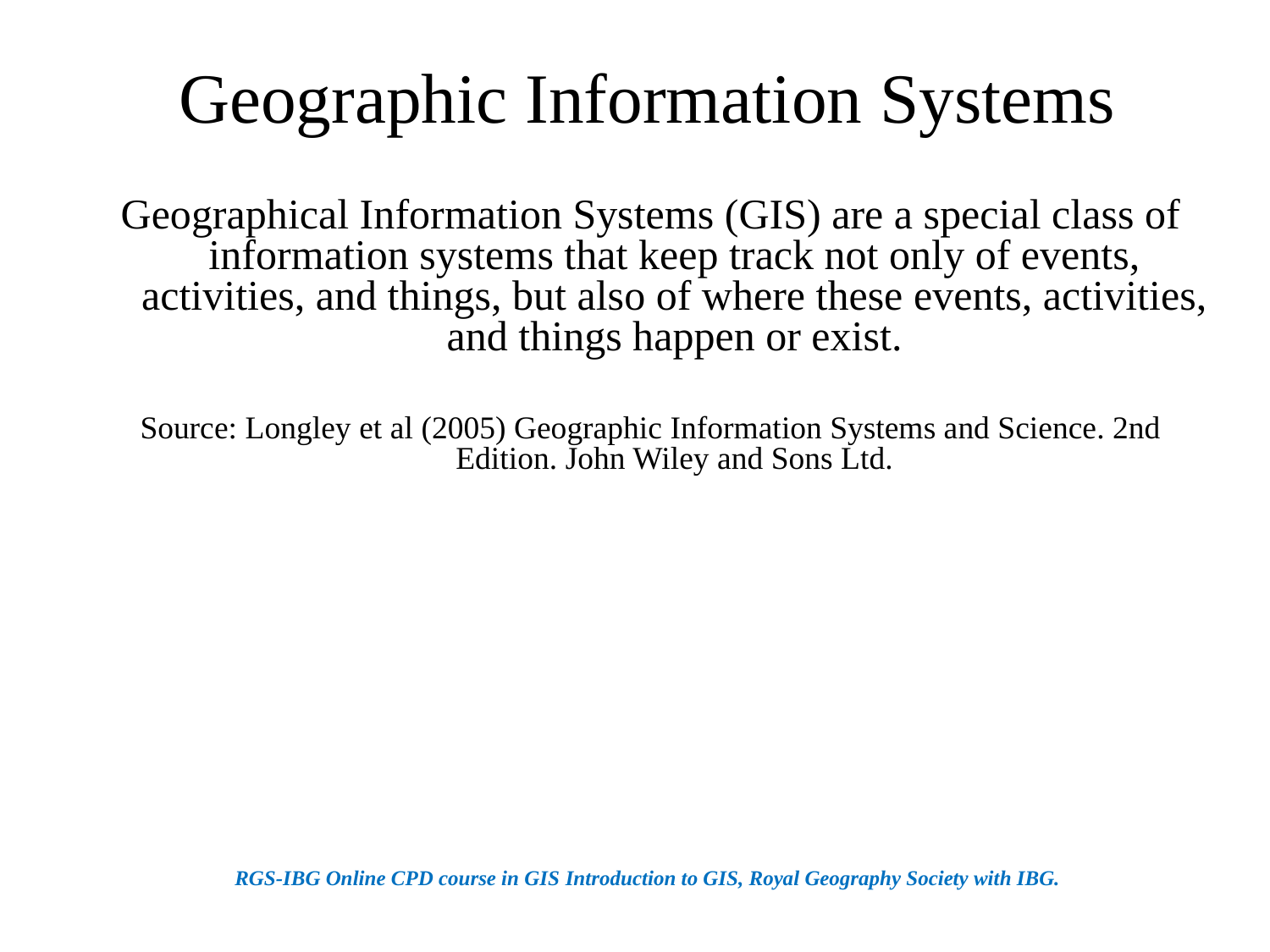

# Geographic Information Systems
Geographical Information Systems (GIS) are a special class of information systems that keep track not only of events, activities, and things, but also of where these events, activities, and things happen or exist.

Source: Longley et al (2005) Geographic Information Systems and Science. 2nd Edition. John Wiley and Sons Ltd.

RGS-IBG Online CPD course in GIS Introduction to GIS, Royal Geography Society with IBG.